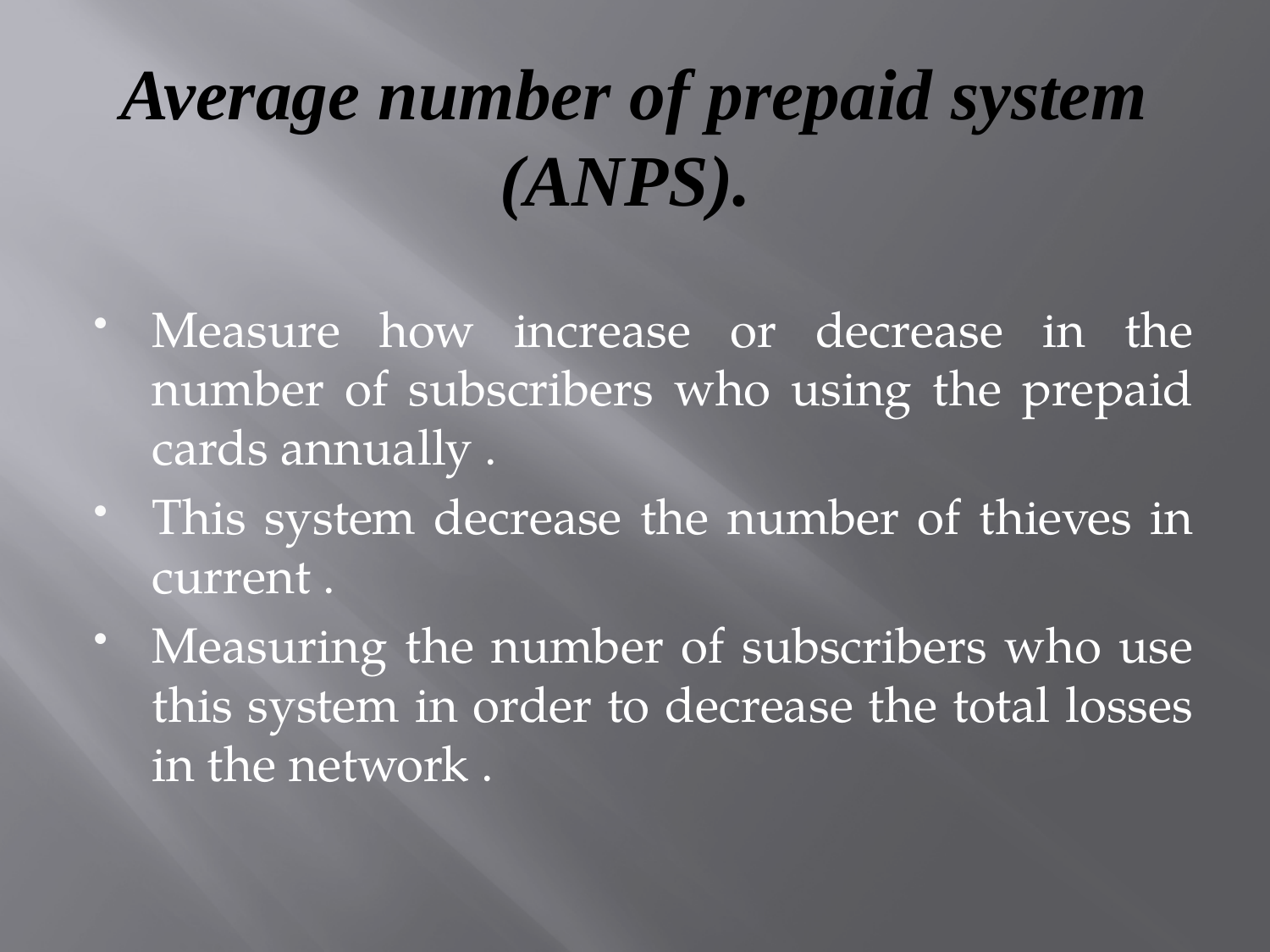

# Average number of prepaid system (ANPS).

Measure how increase or decrease in the number of subscribers who using the prepaid cards annually .
This system decrease the number of thieves in current .
Measuring the number of subscribers who use this system in order to decrease the total losses in the network .